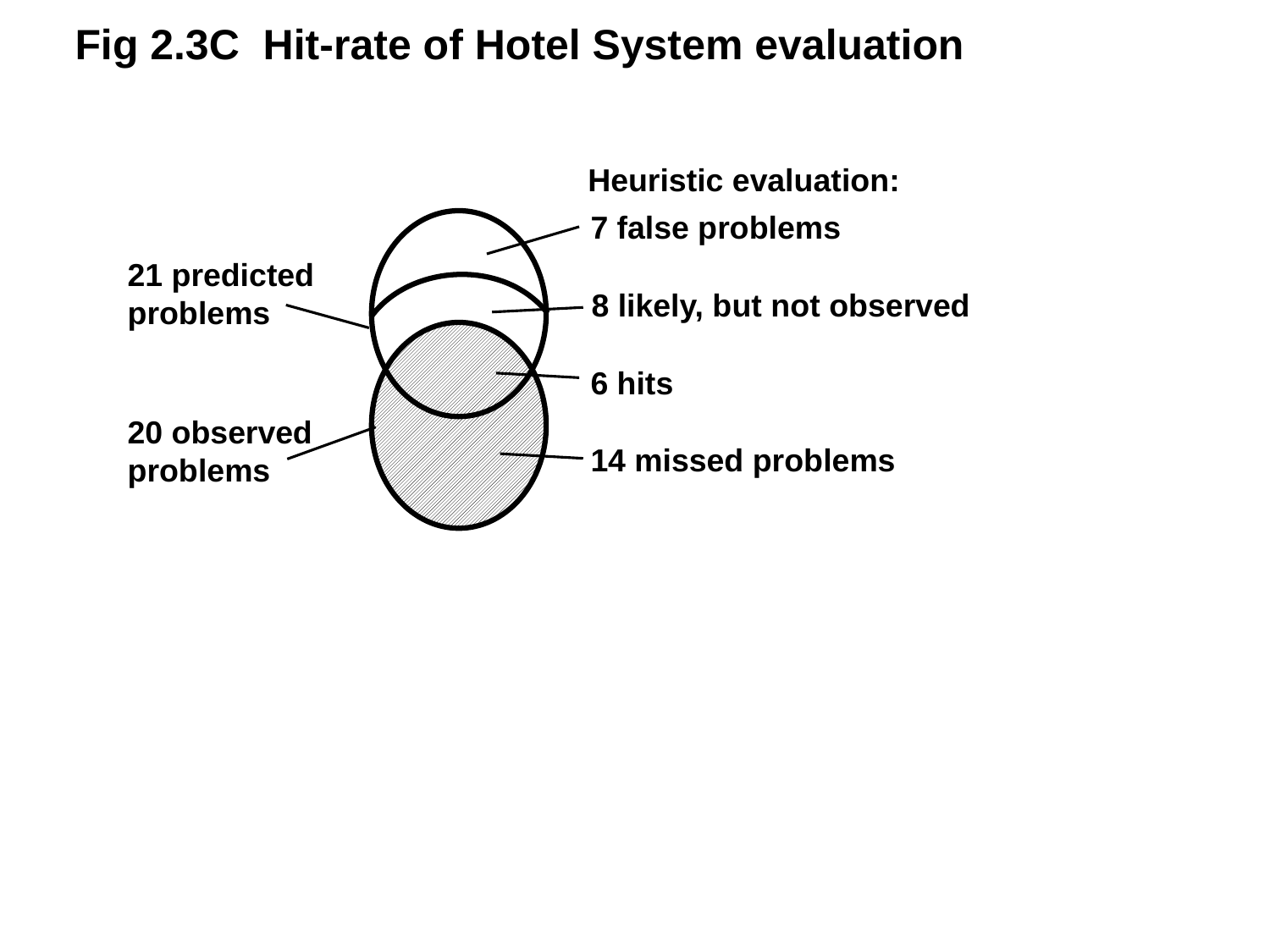

Fig 2.3C  Hit-rate of Hotel System evaluation
Heuristic evaluation:
7 false problems

21 predicted
problems

8 likely, but not observed

6 hits

20 observed
problems

14 missed problems